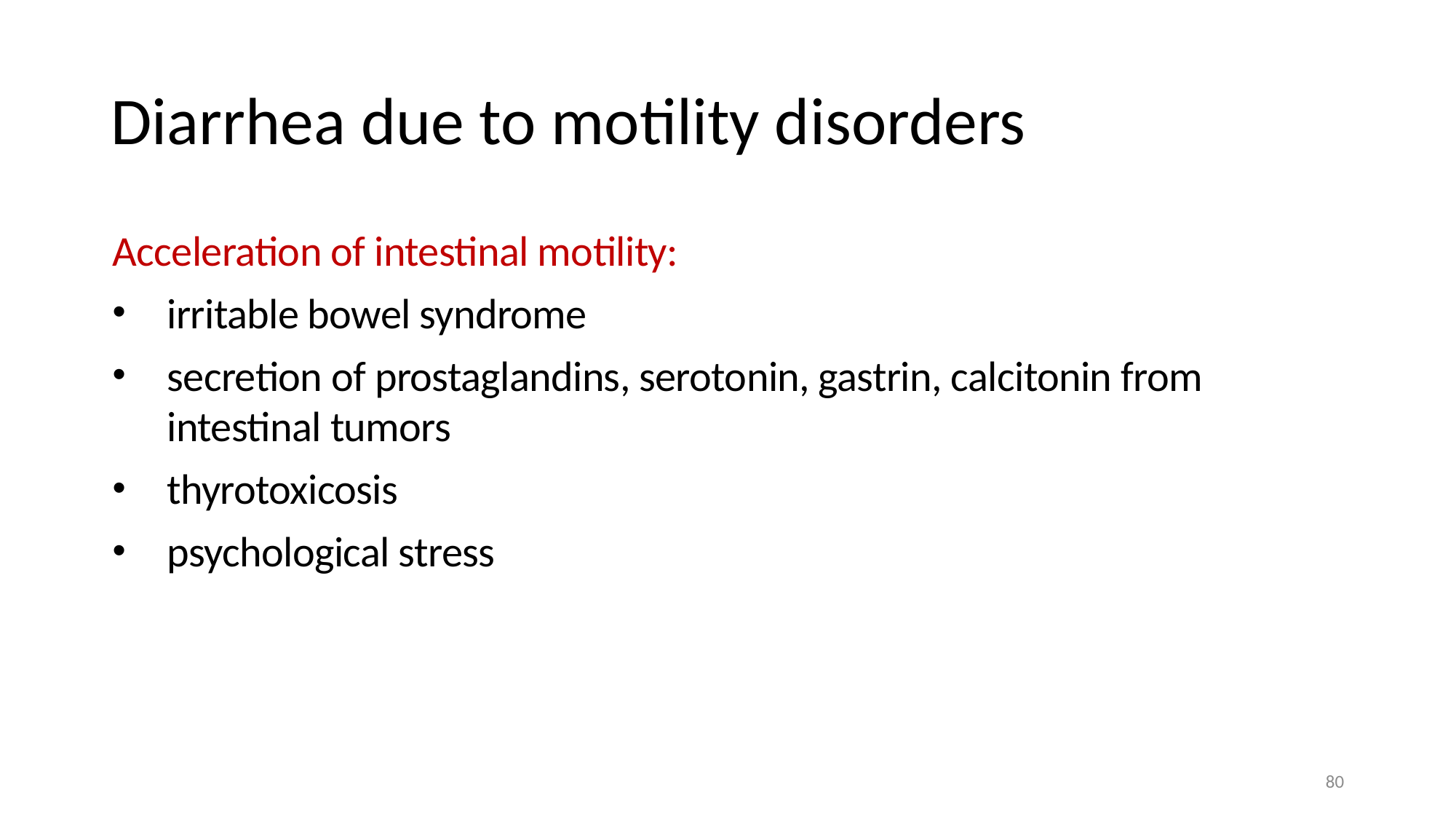

# Diarrhea due to motility disorders
Acceleration of intestinal motility:
irritable bowel syndrome
secretion of prostaglandins, serotonin, gastrin, calcitonin from intestinal tumors
thyrotoxicosis
psychological stress

80